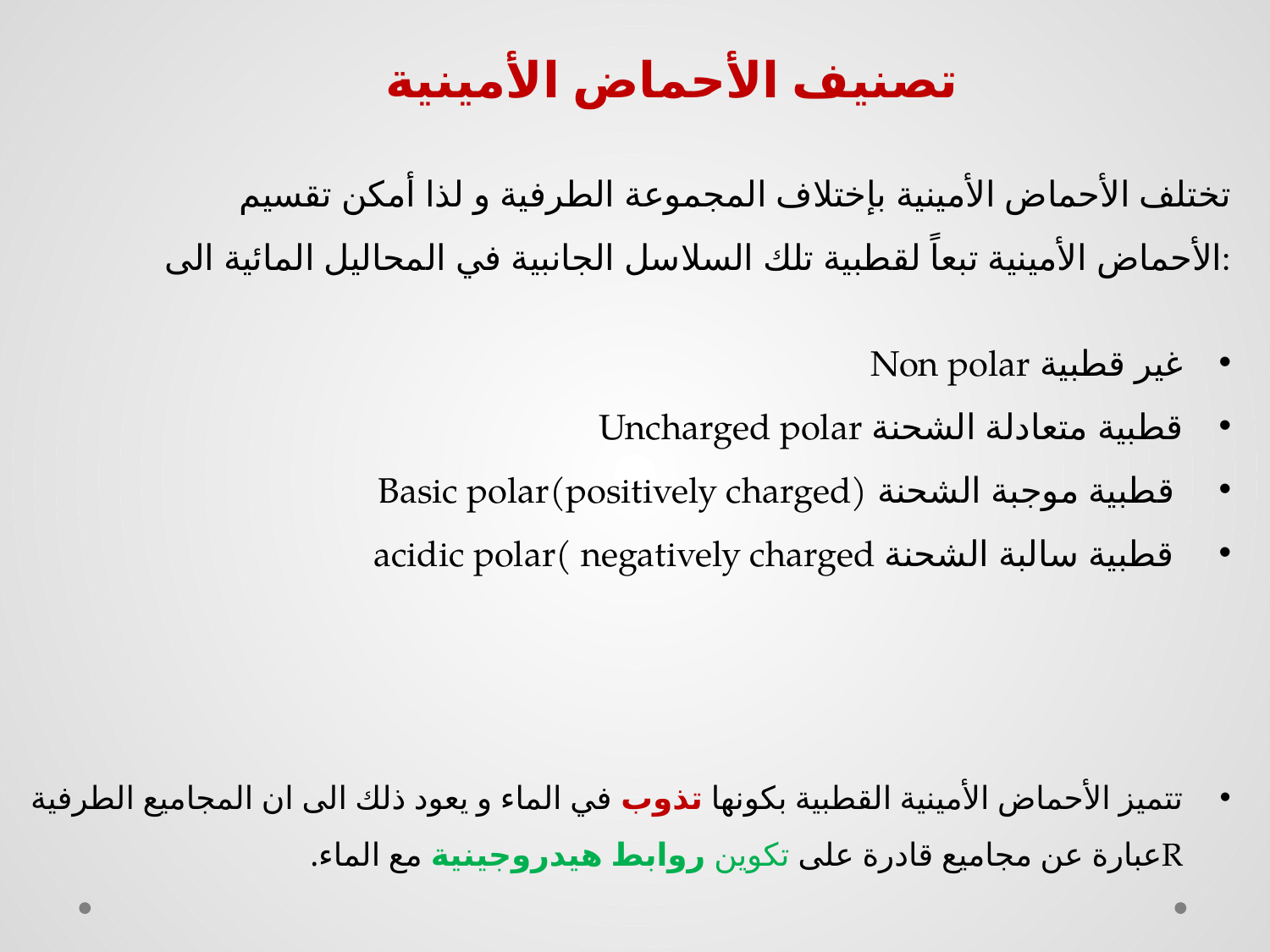

تصنيف الأحماض الأمينية

تختلف الأحماض الأمينية بإختلاف المجموعة الطرفية و لذا أمكن تقسيم الأحماض الأمينية تبعاً لقطبية تلك السلاسل الجانبية في المحاليل المائية الى:

غير قطبية Non polar
قطبية متعادلة الشحنة Uncharged polar
 قطبية موجبة الشحنة Basic polar(positively charged)
 قطبية سالبة الشحنة acidic polar( negatively charged
تتميز الأحماض الأمينية القطبية بكونها تذوب في الماء و يعود ذلك الى ان المجاميع الطرفية   Rعبارة عن مجاميع قادرة على تكوين روابط هيدروجينية مع الماء.